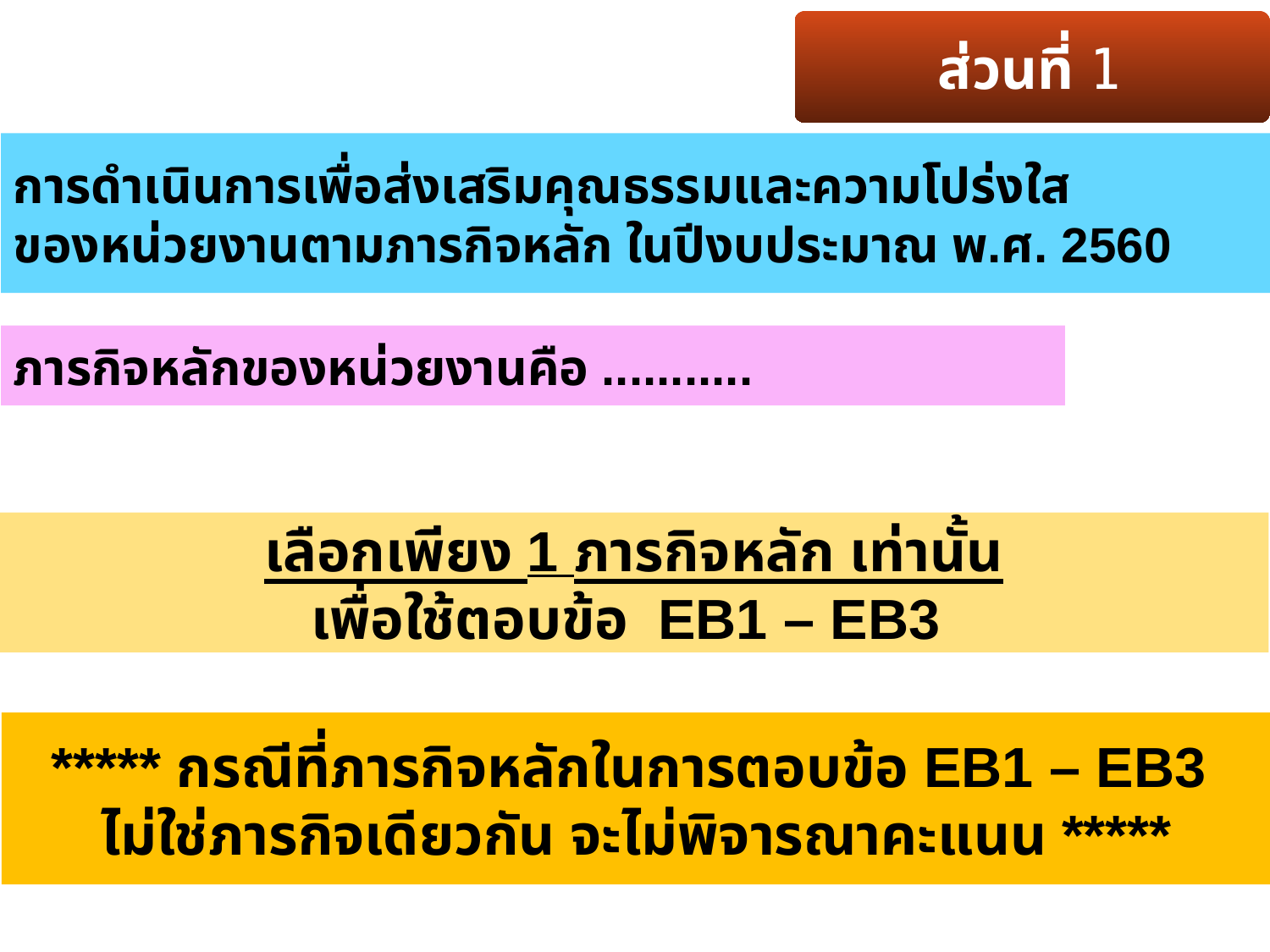

ส่วนที่ 1
การดำเนินการเพื่อส่งเสริมคุณธรรมและความโปร่งใส
ของหน่วยงานตามภารกิจหลัก ในปีงบประมาณ พ.ศ. 2560
ภารกิจหลักของหน่วยงานคือ ...........
เลือกเพียง 1 ภารกิจหลัก เท่านั้น
เพื่อใช้ตอบข้อ  EB1 – EB3
***** กรณีที่ภารกิจหลักในการตอบข้อ EB1 – EB3
ไม่ใช่ภารกิจเดียวกัน จะไม่พิจารณาคะแนน *****